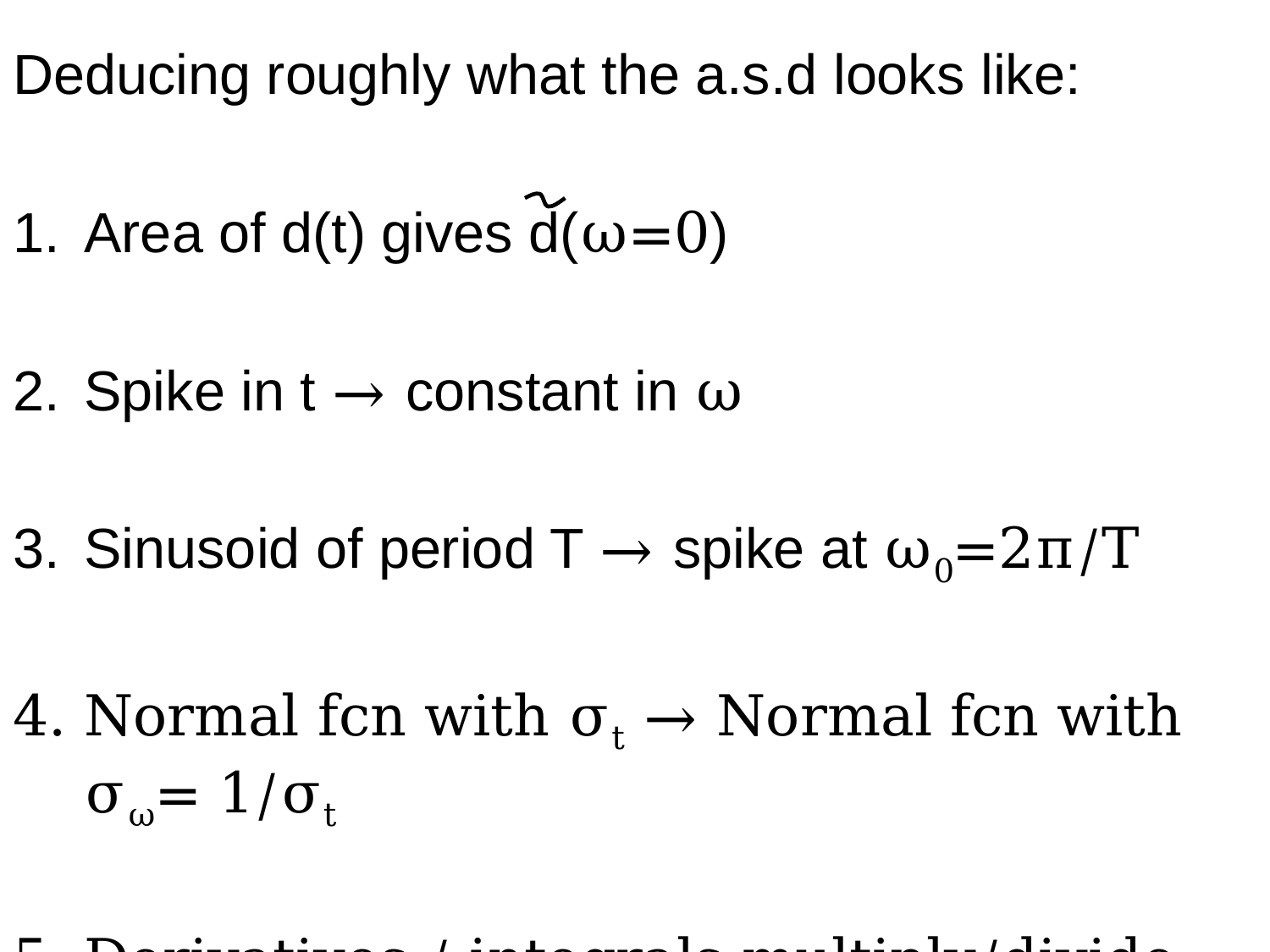

Deducing roughly what the a.s.d looks like:

Area of d(t) gives d(ω=0)

Spike in t → constant in ω

Sinusoid of period T → spike at ω0=2π/T

Normal fcn with σt → Normal fcn with σω= 1/σt

Derivatives / integrals multiply/divide by iω